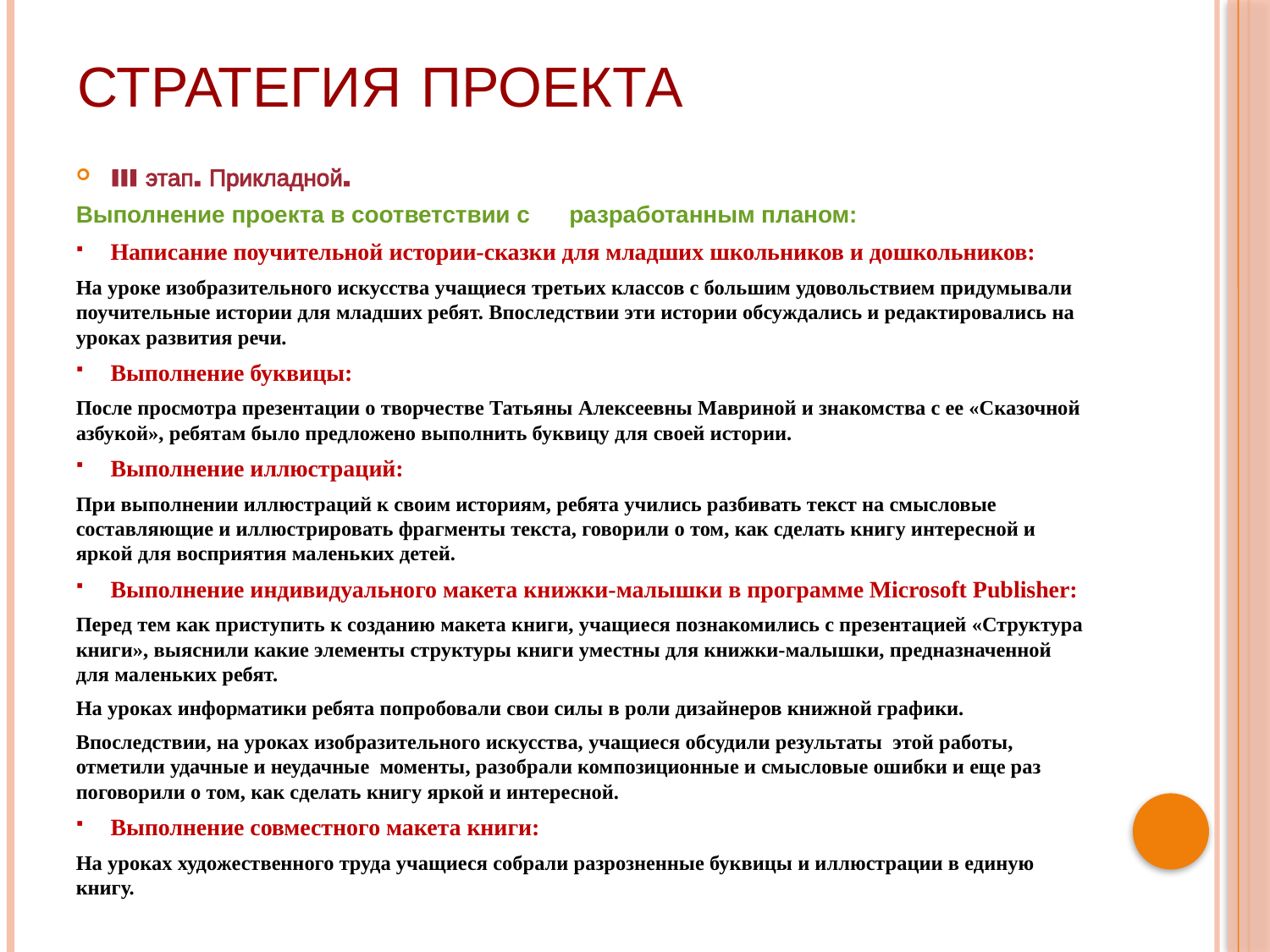

# Стратегия проекта
III этап. Прикладной.
Выполнение проекта в соответствии с      разработанным планом:
Написание поучительной истории-сказки для младших школьников и дошкольников:
На уроке изобразительного искусства учащиеся третьих классов с большим удовольствием придумывали поучительные истории для младших ребят. Впоследствии эти истории обсуждались и редактировались на уроках развития речи.
Выполнение буквицы:
После просмотра презентации о творчестве Татьяны Алексеевны Мавриной и знакомства с ее «Сказочной азбукой», ребятам было предложено выполнить буквицу для своей истории.
Выполнение иллюстраций:
При выполнении иллюстраций к своим историям, ребята учились разбивать текст на смысловые составляющие и иллюстрировать фрагменты текста, говорили о том, как сделать книгу интересной и яркой для восприятия маленьких детей.
Выполнение индивидуального макета книжки-малышки в программе Microsoft Publisher:
Перед тем как приступить к созданию макета книги, учащиеся познакомились с презентацией «Структура книги», выяснили какие элементы структуры книги уместны для книжки-малышки, предназначенной для маленьких ребят.
На уроках информатики ребята попробовали свои силы в роли дизайнеров книжной графики.
Впоследствии, на уроках изобразительного искусства, учащиеся обсудили результаты  этой работы, отметили удачные и неудачные  моменты, разобрали композиционные и смысловые ошибки и еще раз поговорили о том, как сделать книгу яркой и интересной.
Выполнение совместного макета книги:
На уроках художественного труда учащиеся собрали разрозненные буквицы и иллюстрации в единую книгу.